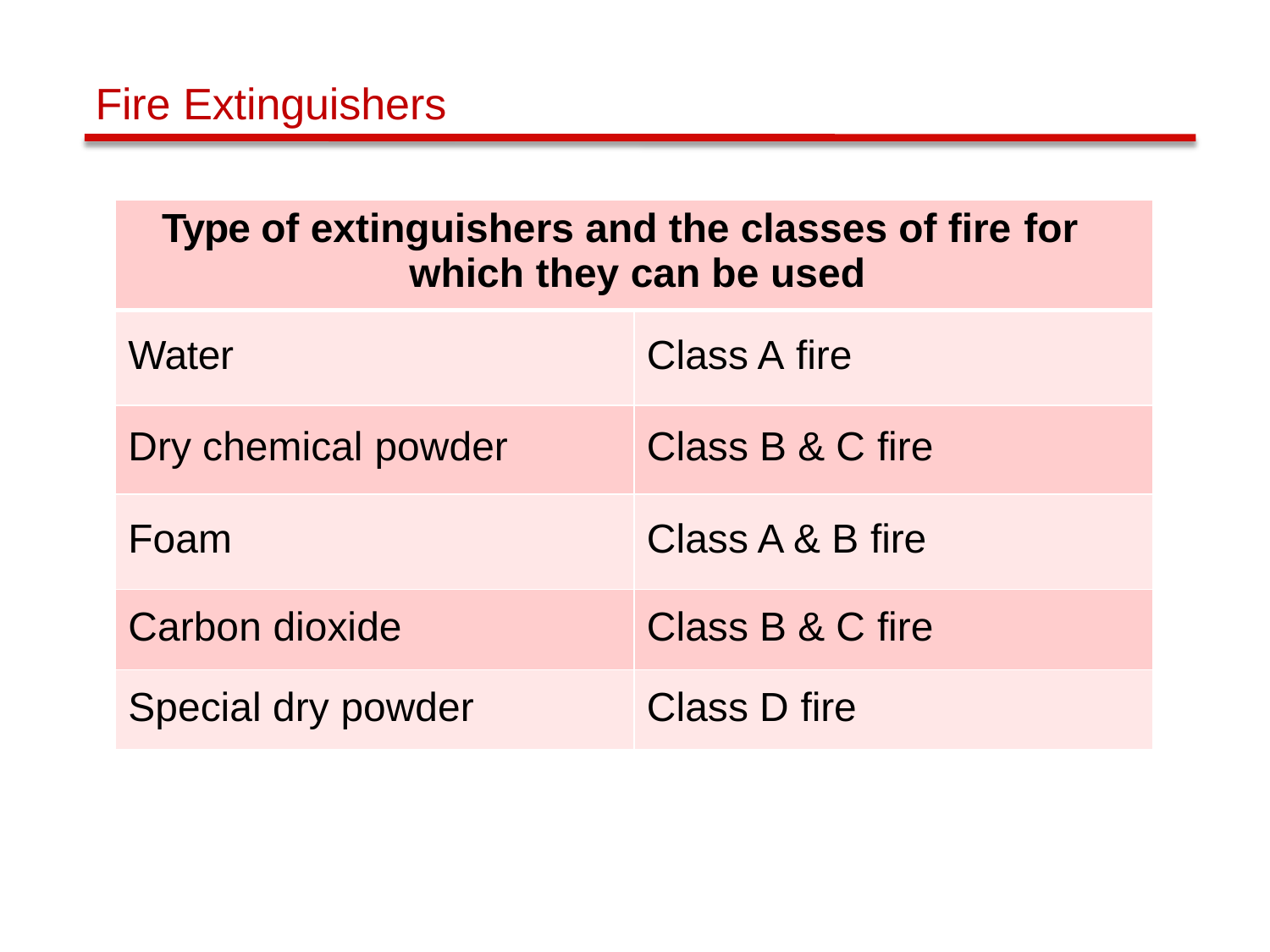

# Fire Extinguishers

| Type of extinguishers and the classes of fire for which they can be used |  |
| --- | --- |
| Water | Class A fire |
| Dry chemical powder | Class B & C fire |
| Foam | Class A & B fire |
| Carbon dioxide | Class B & C fire |
| Special dry powder | Class D fire |